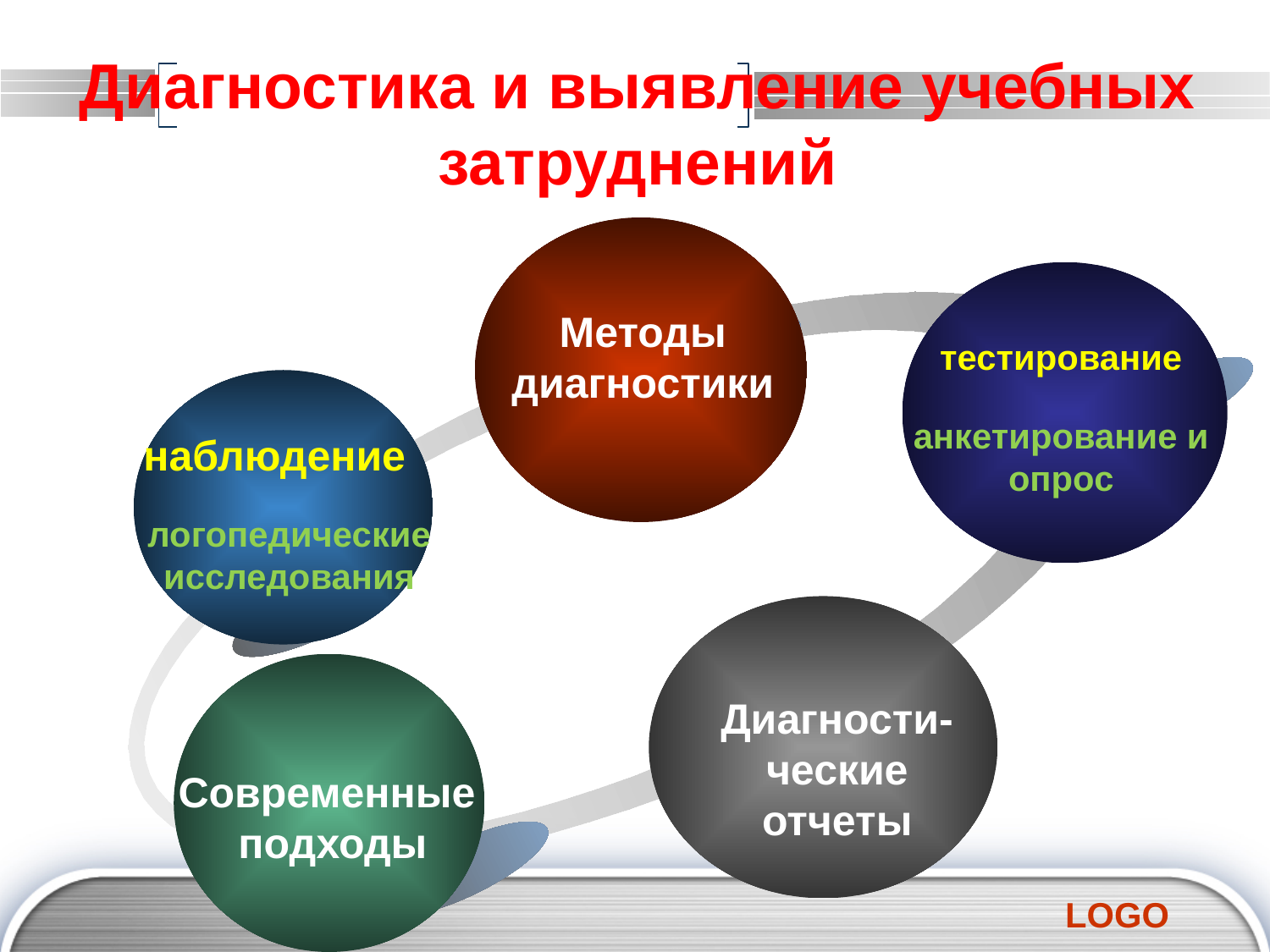

# Диагностика и выявление учебных затруднений

Методы диагностики
тестирование
анкетирование и
опрос
наблюдение
логопедические исследования
Диагности-ческие отчеты
Современные
подходы